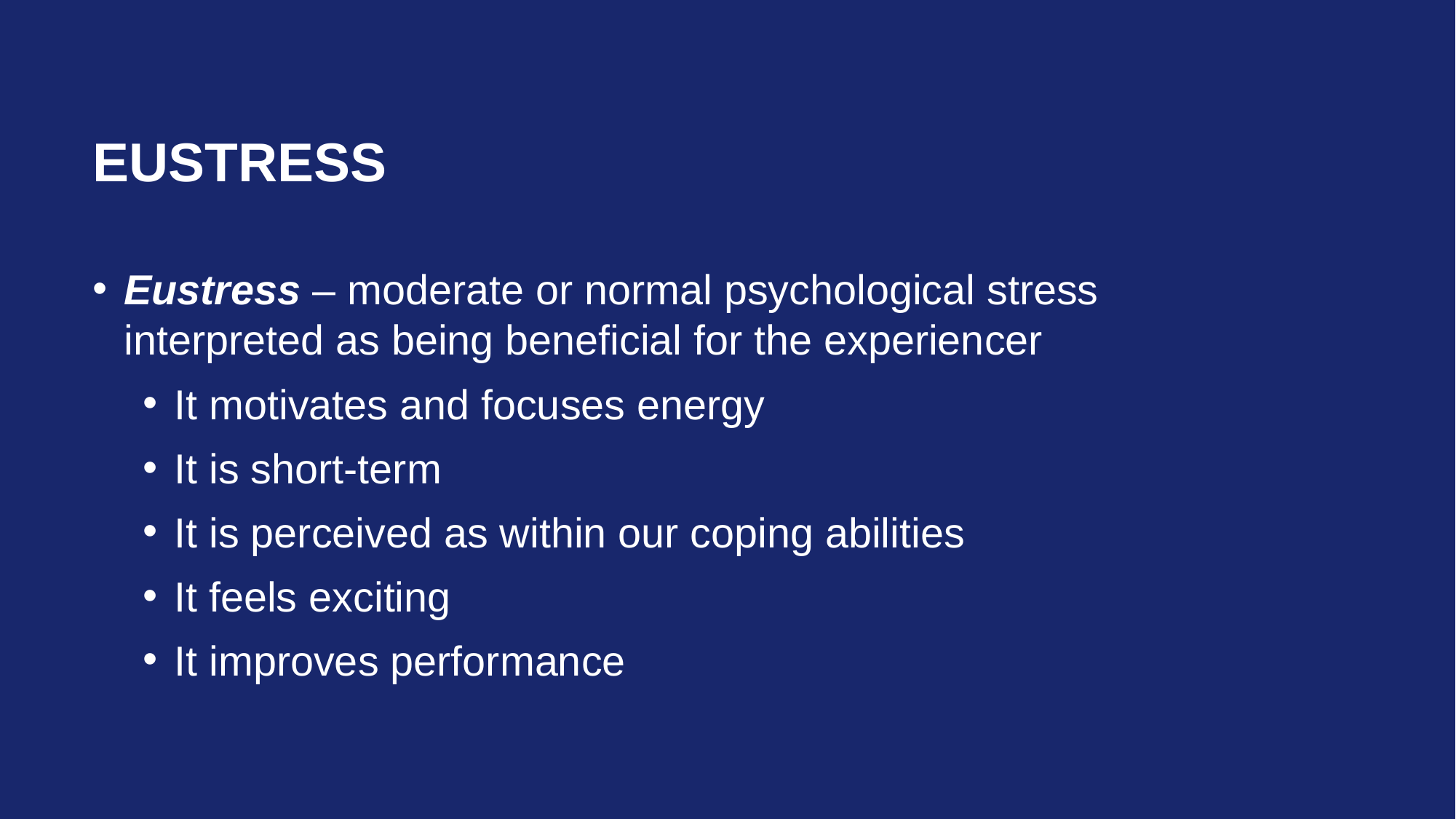

# Eustress
Eustress – moderate or normal psychological stress interpreted as being beneficial for the experiencer
It motivates and focuses energy
It is short-term
It is perceived as within our coping abilities
It feels exciting
It improves performance